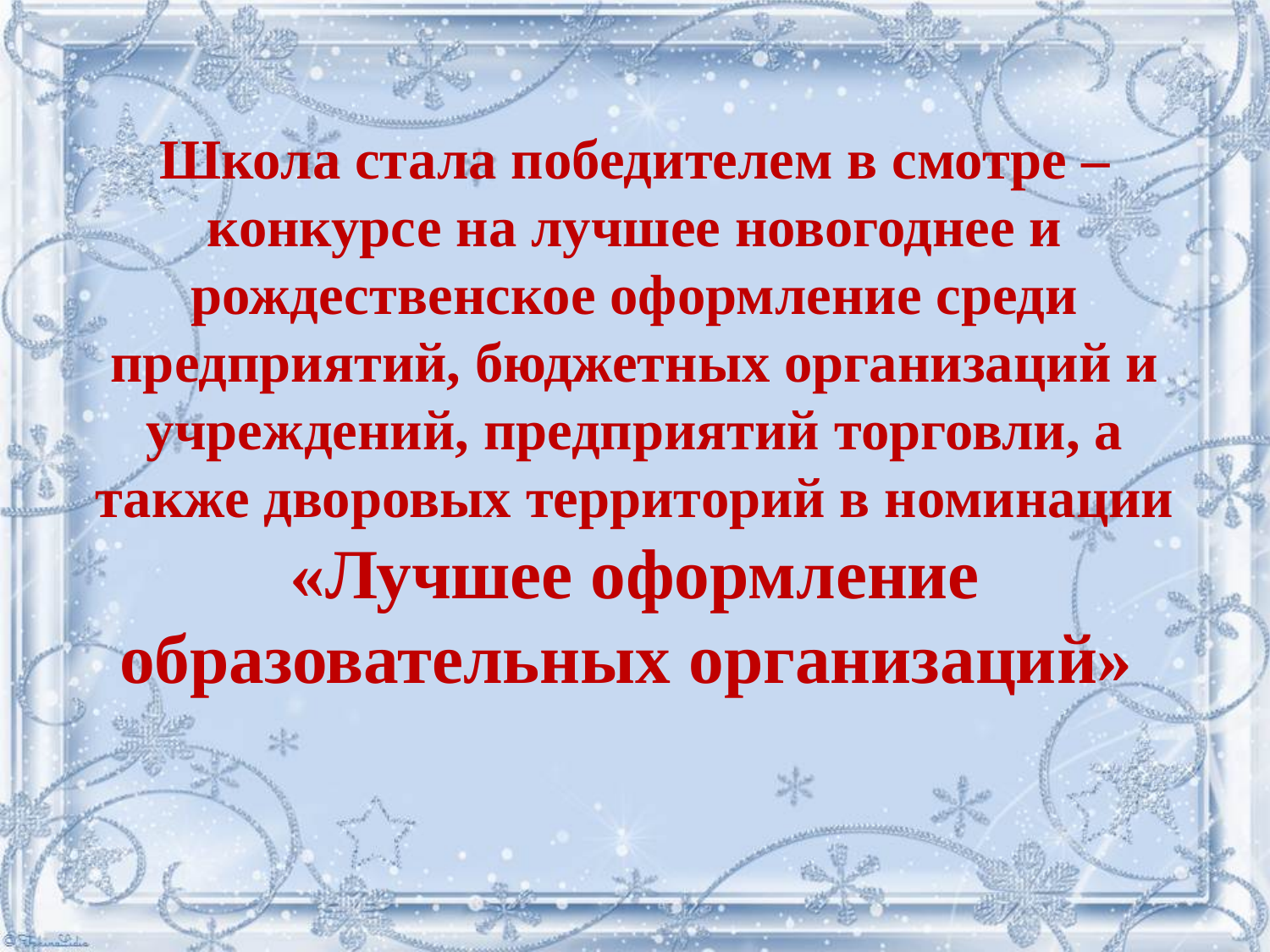

Школа стала победителем в смотре – конкурсе на лучшее новогоднее и рождественское оформление среди предприятий, бюджетных организаций и учреждений, предприятий торговли, а также дворовых территорий в номинации «Лучшее оформление образовательных организаций»